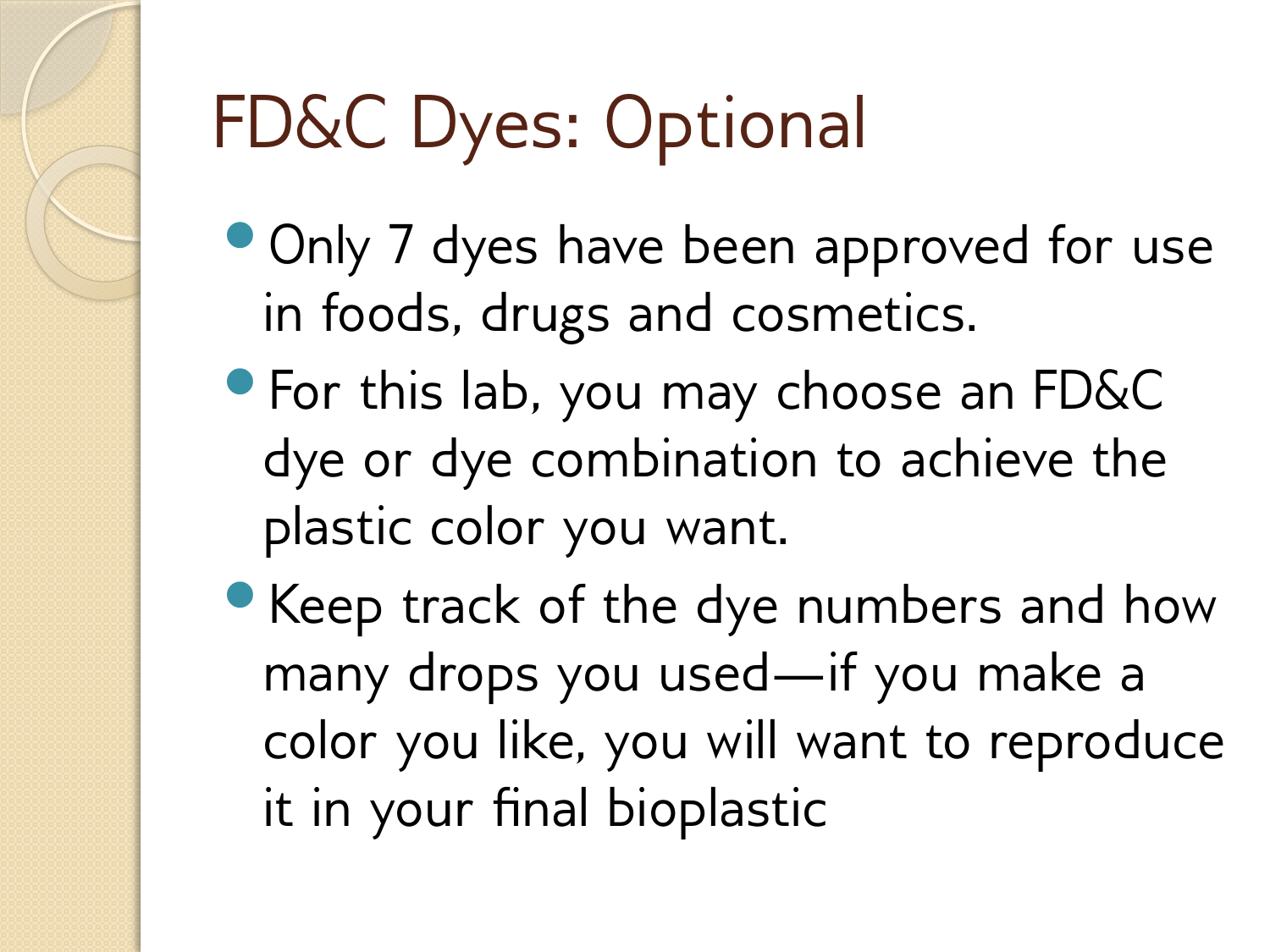

# FD&C Dyes: Optional
Only 7 dyes have been approved for use in foods, drugs and cosmetics.
For this lab, you may choose an FD&C dye or dye combination to achieve the plastic color you want.
Keep track of the dye numbers and how many drops you used—if you make a color you like, you will want to reproduce it in your final bioplastic